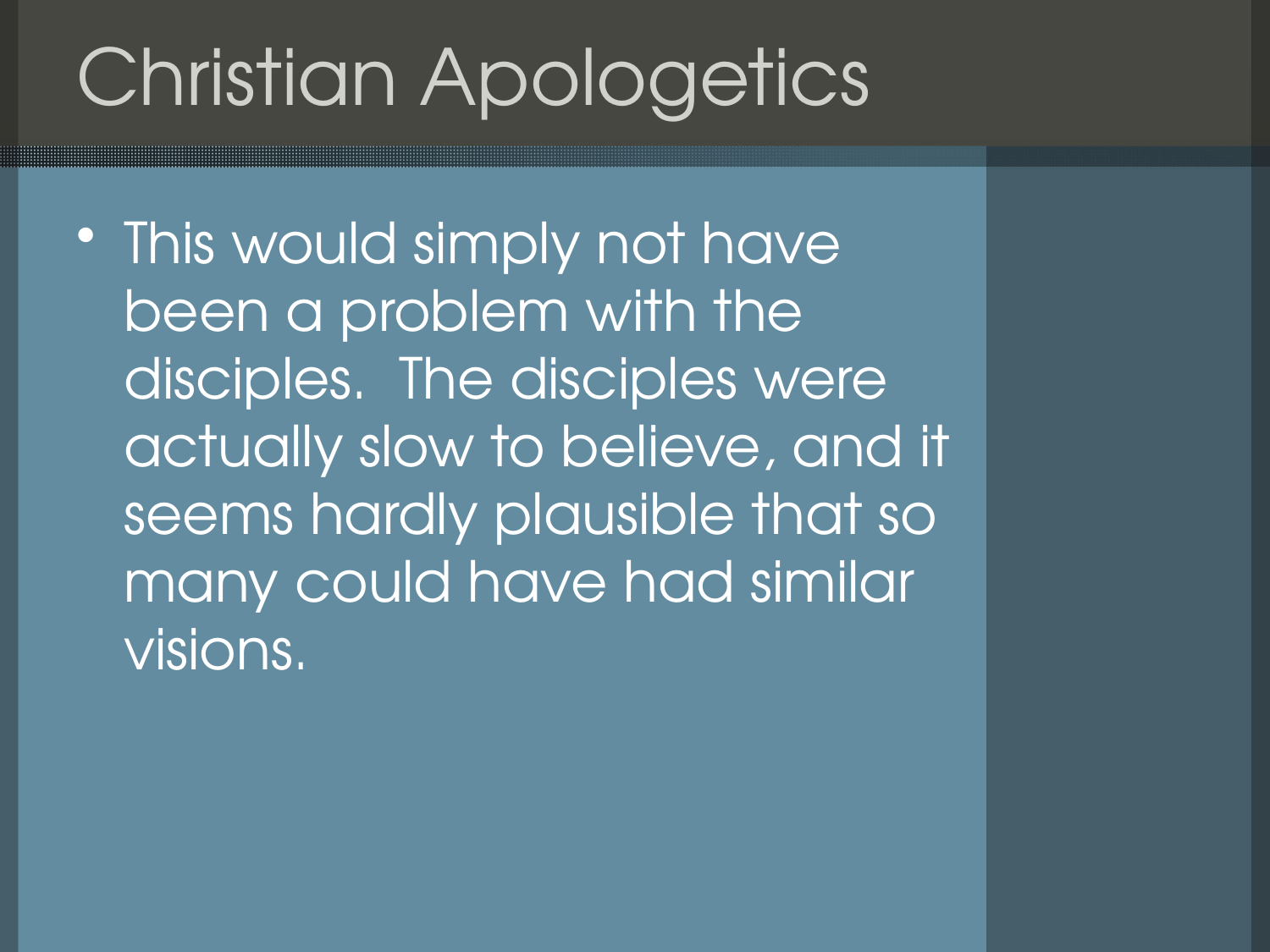

# Christian Apologetics
This would simply not have been a problem with the disciples.  The disciples were actually slow to believe, and it seems hardly plausible that so many could have had similar visions.